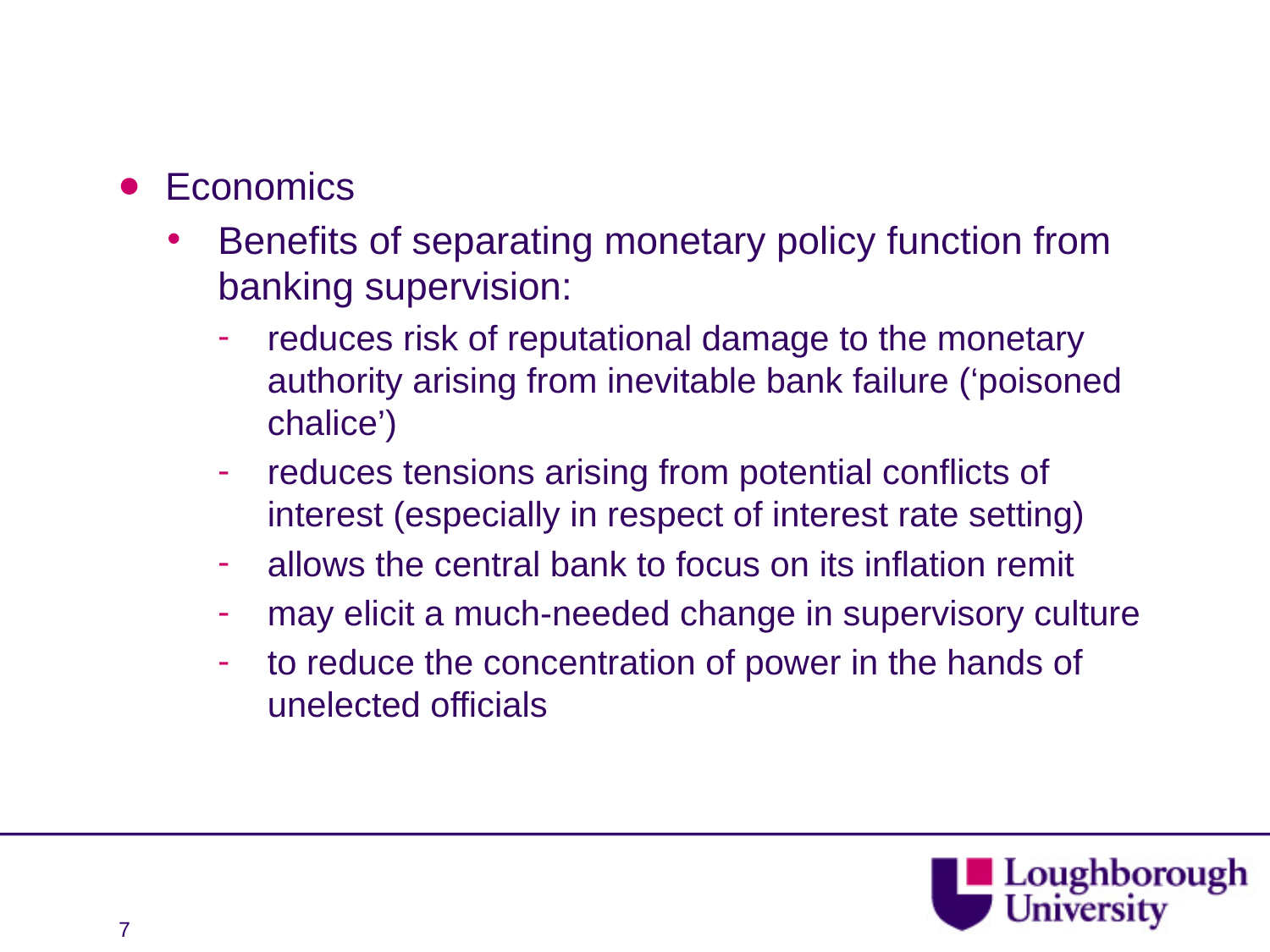

Economics
Benefits of separating monetary policy function from banking supervision:
reduces risk of reputational damage to the monetary authority arising from inevitable bank failure (‘poisoned chalice’)
reduces tensions arising from potential conflicts of interest (especially in respect of interest rate setting)
allows the central bank to focus on its inflation remit
may elicit a much-needed change in supervisory culture
to reduce the concentration of power in the hands of unelected officials

7